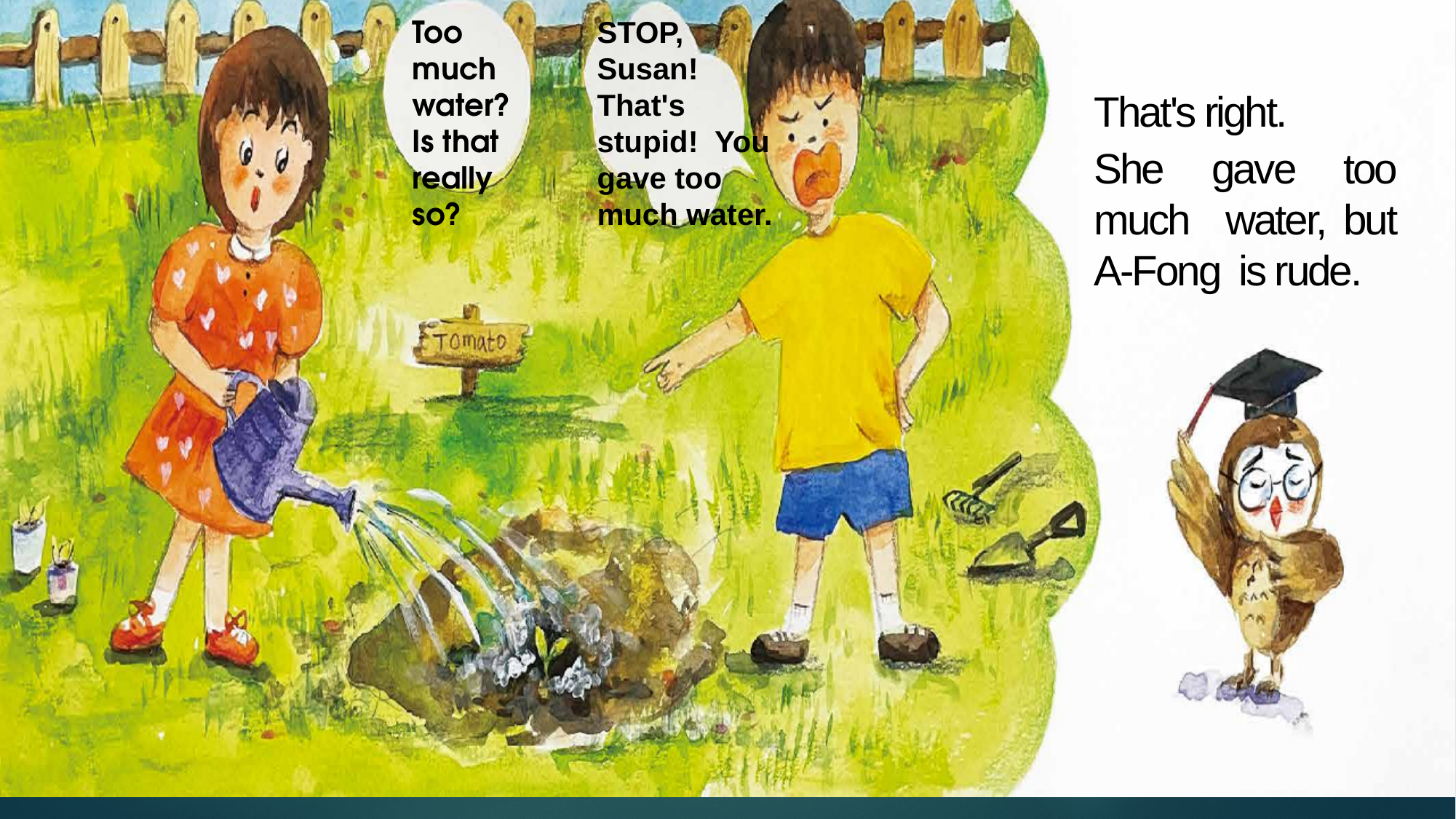

Too much  water? Is that  really so?
STOP, Susan!  That's stupid!  You gave too  much water.
That's right.
She gave too much  water, but A-Fong  is rude.